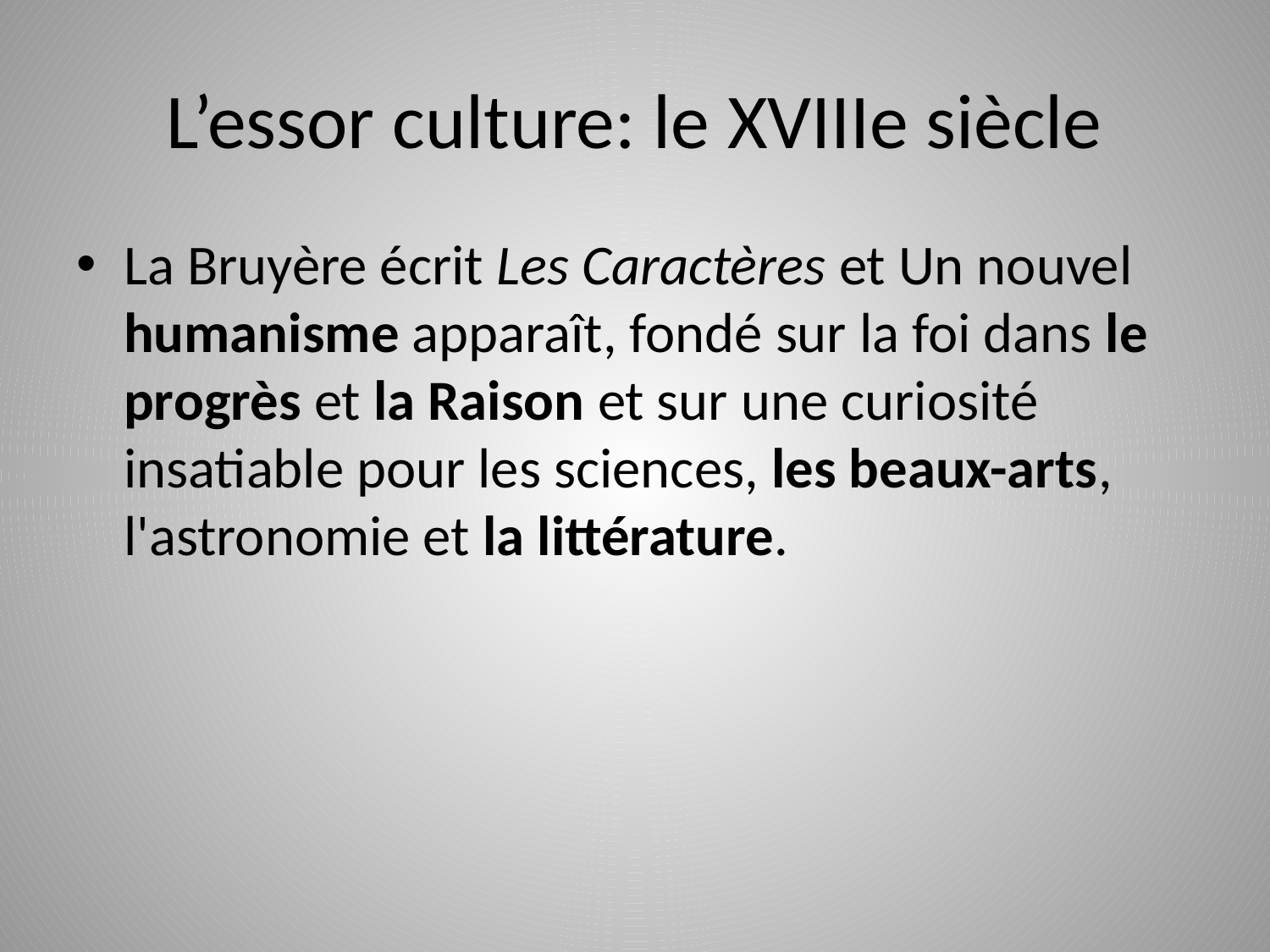

# L’essor culture: le XVIIIe siècle
La Bruyère écrit Les Caractères et Un nouvel humanisme apparaît, fondé sur la foi dans le progrès et la Raison et sur une curiosité insatiable pour les sciences, les beaux-arts, l'astronomie et la littérature.